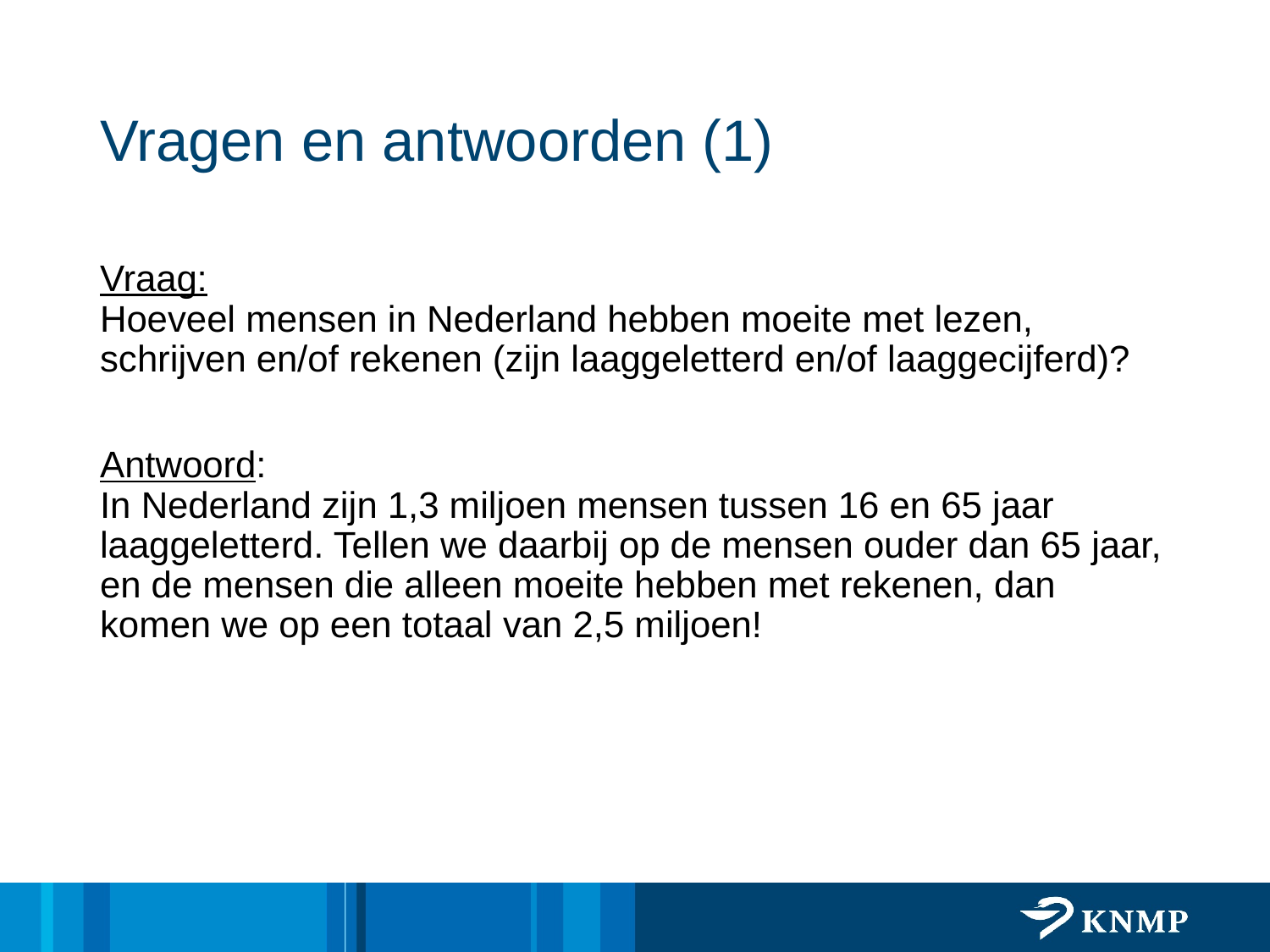

# Vragen en antwoorden (1)
Vraag:
Hoeveel mensen in Nederland hebben moeite met lezen, schrijven en/of rekenen (zijn laaggeletterd en/of laaggecijferd)?

Antwoord:
In Nederland zijn 1,3 miljoen mensen tussen 16 en 65 jaar laaggeletterd. Tellen we daarbij op de mensen ouder dan 65 jaar, en de mensen die alleen moeite hebben met rekenen, dan komen we op een totaal van 2,5 miljoen!